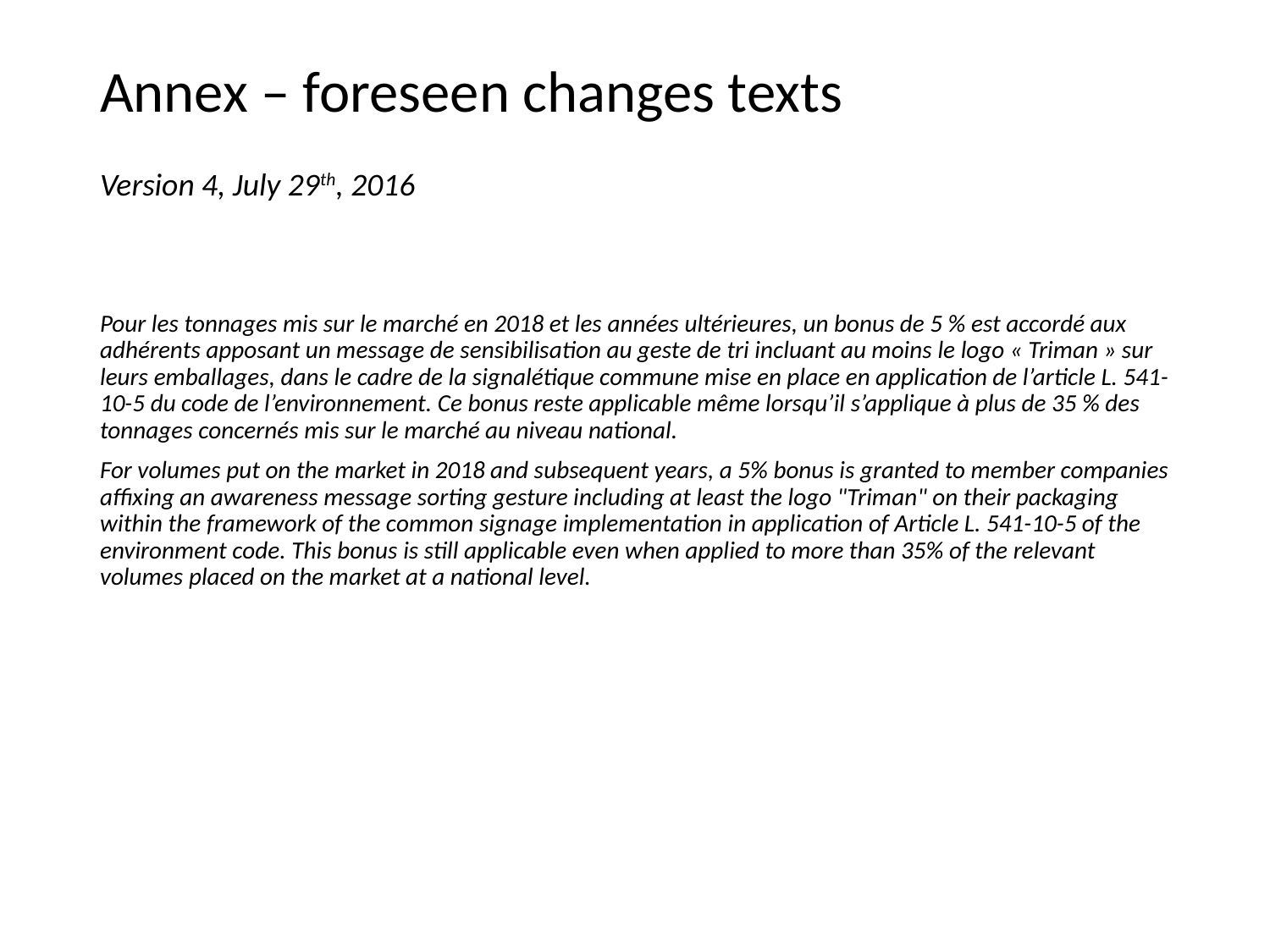

# Annex – foreseen changes texts
Version 4, July 29th, 2016

Pour les tonnages mis sur le marché en 2018 et les années ultérieures, un bonus de 5 % est accordé aux adhérents apposant un message de sensibilisation au geste de tri incluant au moins le logo « Triman » sur leurs emballages, dans le cadre de la signalétique commune mise en place en application de l’article L. 541-10-5 du code de l’environnement. Ce bonus reste applicable même lorsqu’il s’applique à plus de 35 % des tonnages concernés mis sur le marché au niveau national.
For volumes put on the market in 2018 and subsequent years, a 5% bonus is granted to member companies affixing an awareness message sorting gesture including at least the logo "Triman" on their packaging within the framework of the common signage implementation in application of Article L. 541-10-5 of the environment code. This bonus is still applicable even when applied to more than 35% of the relevant volumes placed on the market at a national level.